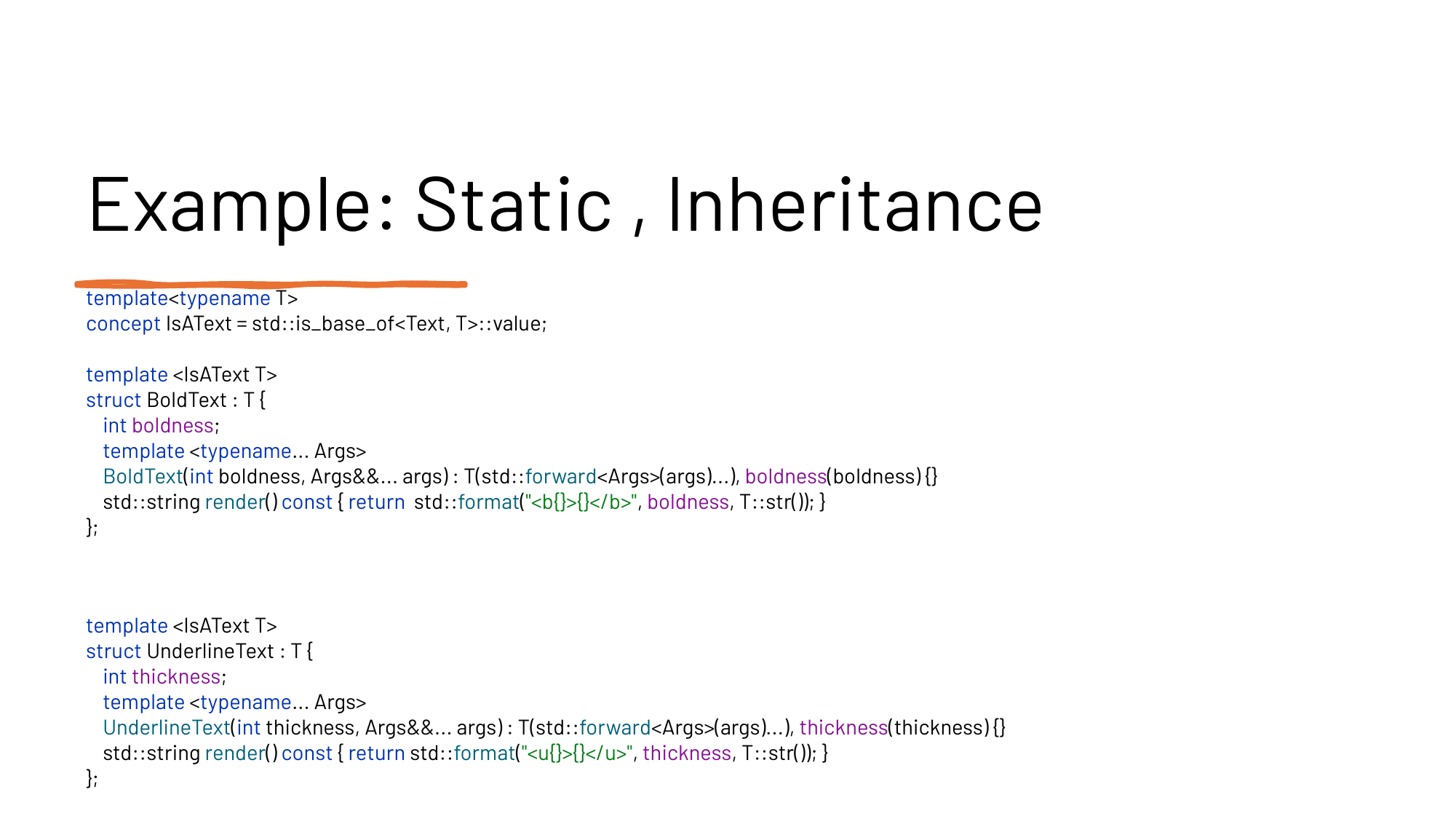

# Example: Static , Inheritance
template<typename T>
concept IsAText = std::is_base_of<Text, T>::value;

template <IsAText T>
struct BoldText : T {
    int boldness;
    template <typename... Args>
    BoldText(int boldness, Args&&... args) : T(std::forward<Args>(args)...), boldness(boldness) {}
    std::string render() const { return  std::format("<b{}>{}</b>", boldness, T::str()); }
};

template <IsAText T>
struct UnderlineText : T {
    int thickness;
    template <typename... Args>
    UnderlineText(int thickness, Args&&... args) : T(std::forward<Args>(args)...), thickness(thickness) {}
    std::string render() const { return std::format("<u{}>{}</u>", thickness, T::str()); }
};